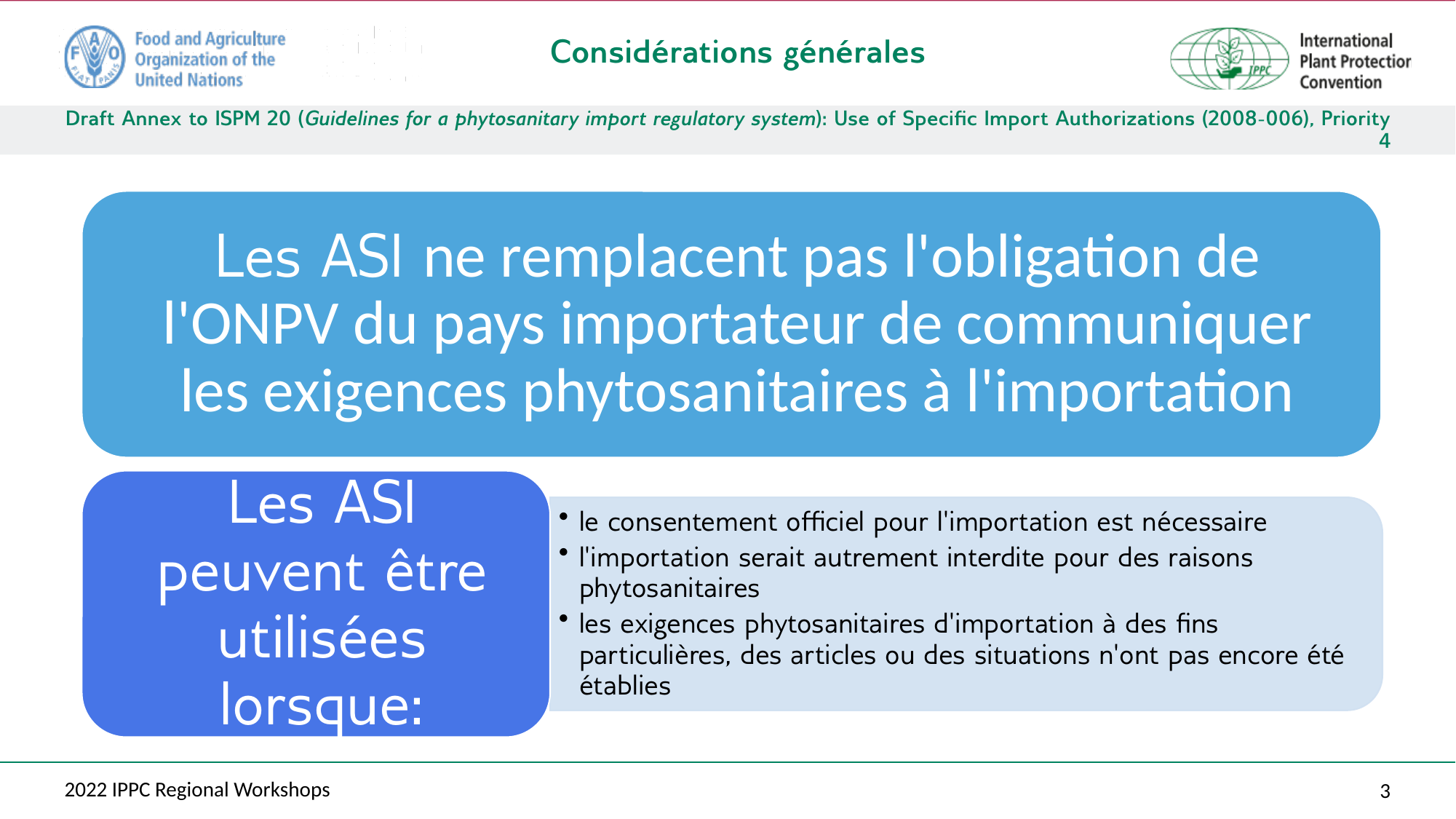

Considérations générales
Les ASI ne remplacent pas l'obligation de l'ONPV du pays importateur de communiquer les exigences phytosanitaires à l'importation
le consentement officiel pour l'importation est nécessaire
l'importation serait autrement interdite pour des raisons phytosanitaires
les exigences phytosanitaires d'importation à des fins particulières, des articles ou des situations n'ont pas encore été établies
Les ASI peuvent être utilisées lorsque: